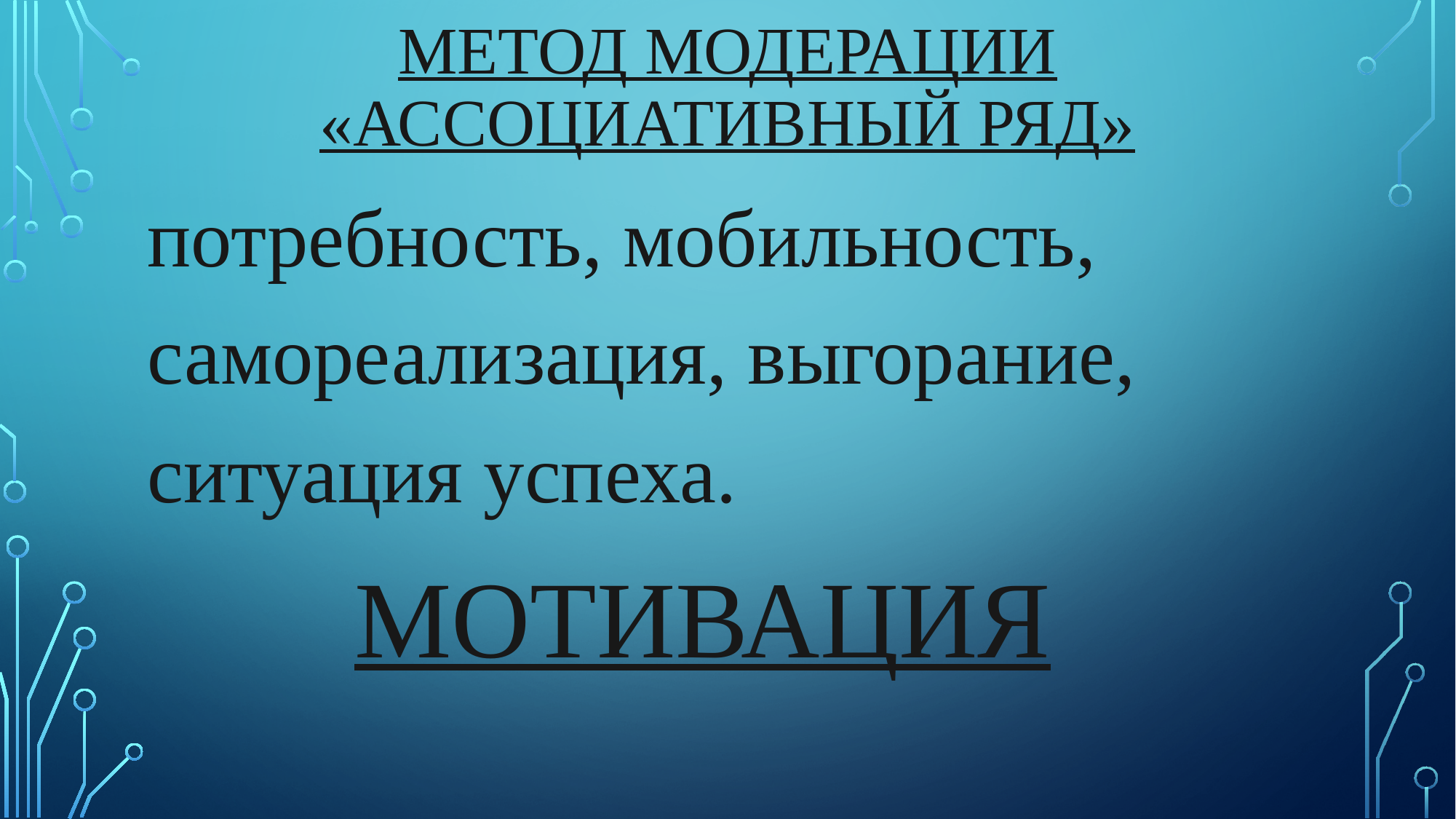

# Метод модерации «Ассоциативный ряд»
потребность, мобильность, самореализация, выгорание, ситуация успеха.
мотивация